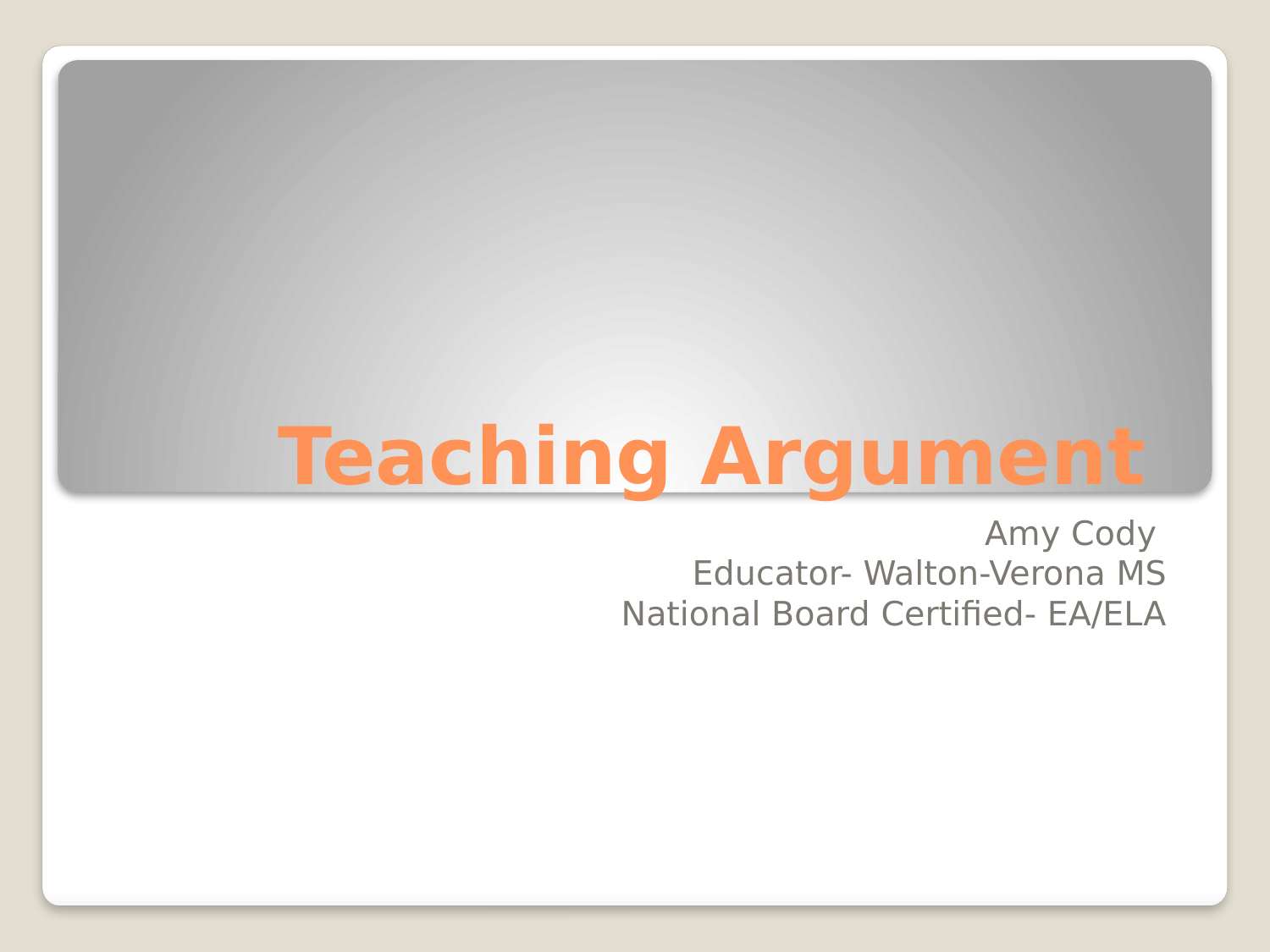

# Teaching Argument
Amy Cody
Educator- Walton-Verona MS
National Board Certified- EA/ELA